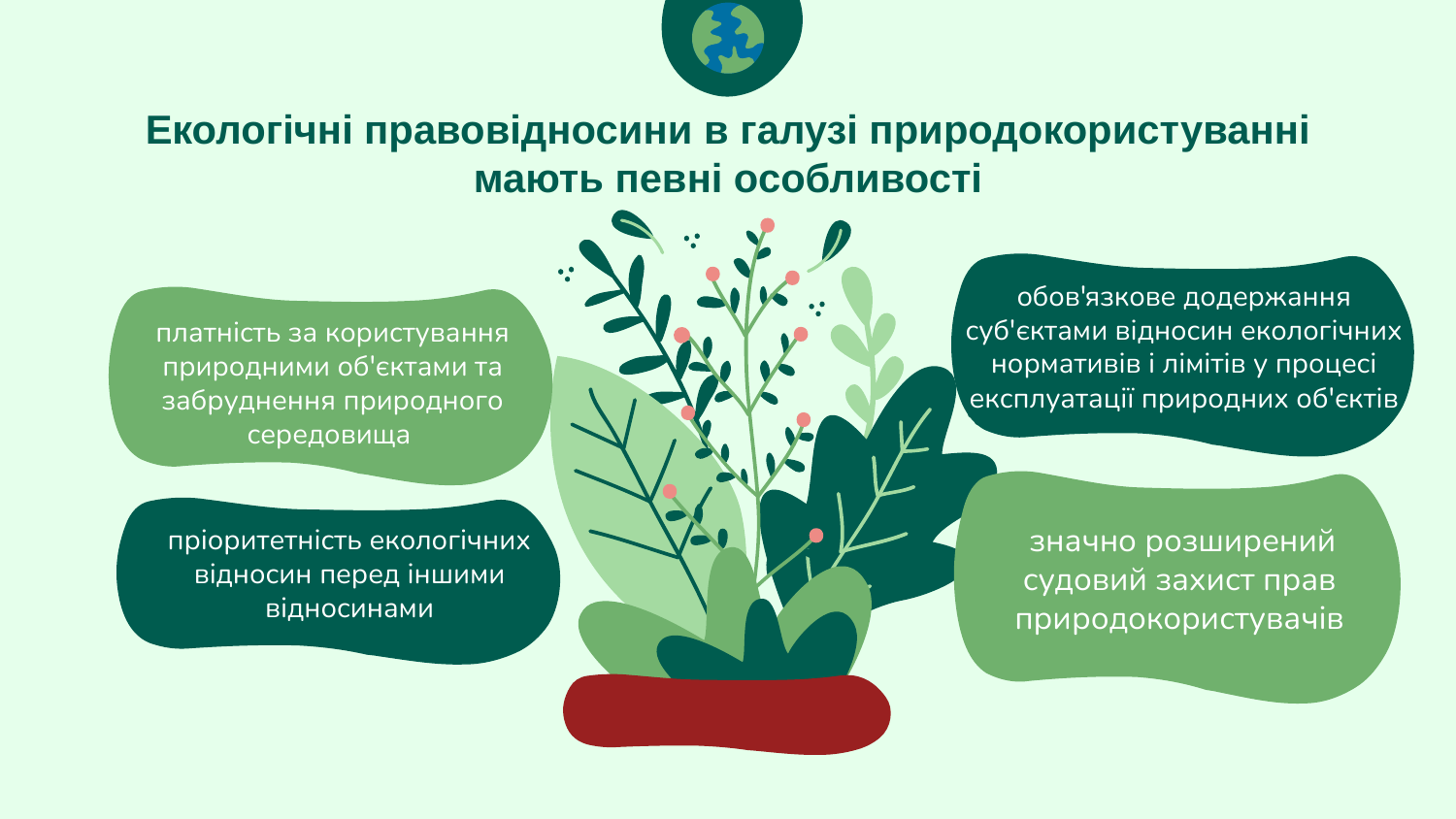

# Екологічні правовідносини в галузі природокористуванні мають певні особливості

обов'язкове додержання суб'єктами відносин екологічних нормативів і лімітів у процесі експлуатації природних об'єктів

платність за користування природними об'єктами та забруднення природного середовища

 значно розширений судовий захист прав природокористувачів
пріоритетність екологічних відносин перед іншими відносинами